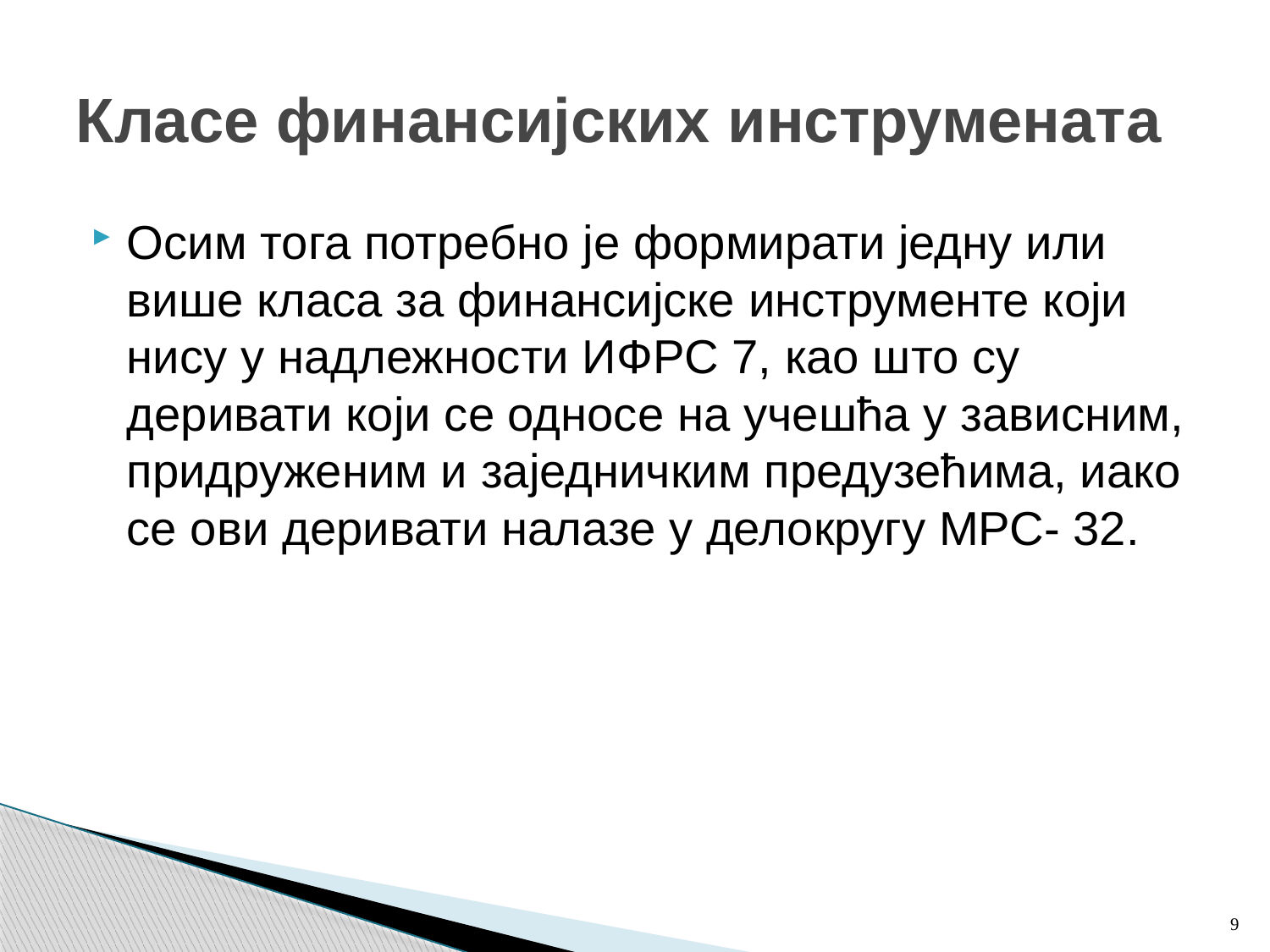

# Класе финансијских инструмената
Осим тога потребно је формирати једну или више класа за финансијске инструменте који нису у надлежности ИФРС 7, као што су деривати који се односе на учешћа у зависним, придруженим и заједничким предузећима, иако се ови деривати налазе у делокругу МРС- 32.

9